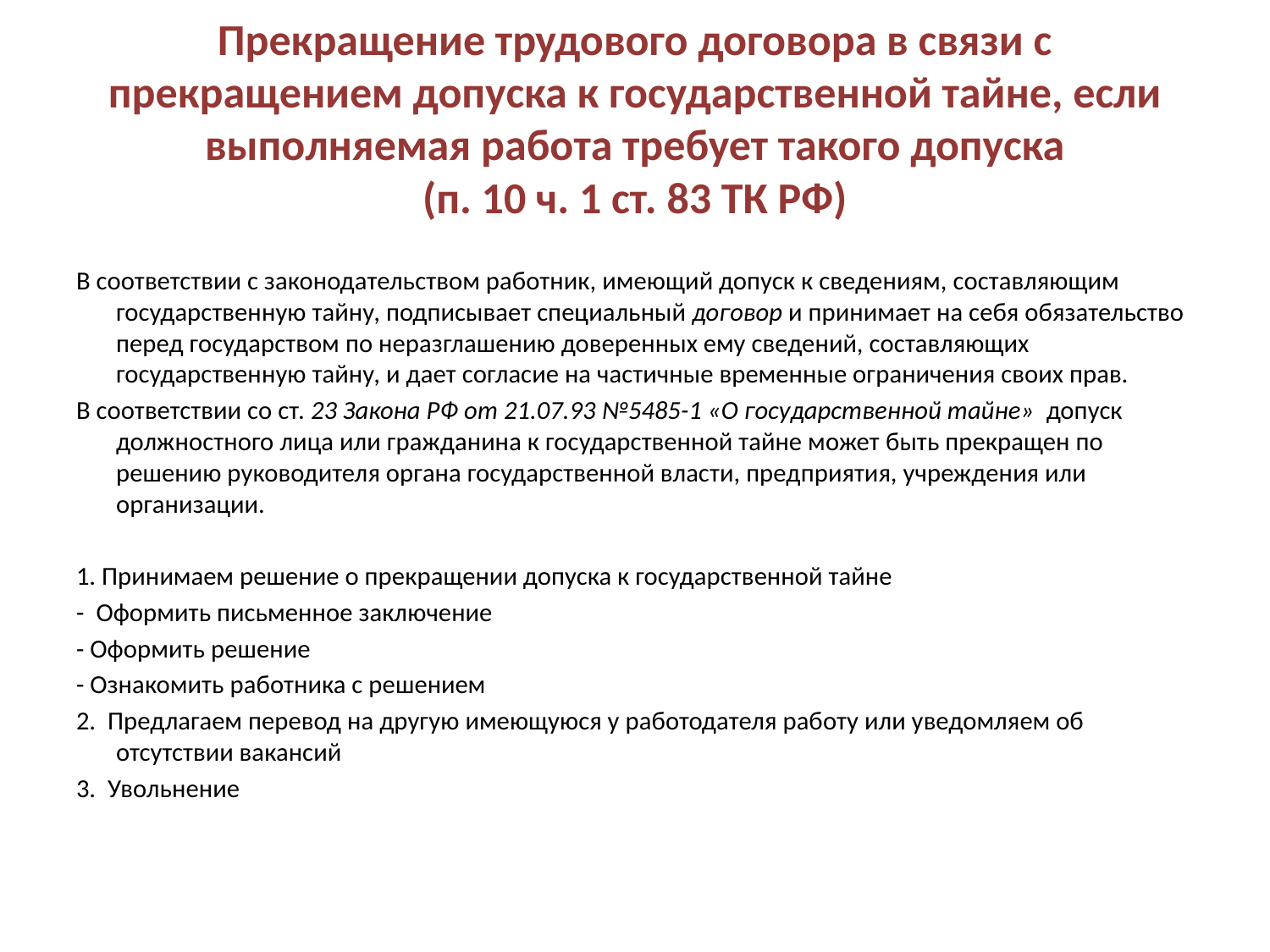

# Прекращение трудового договора в связи с прекращением допуска к государственной тайне, если выполняемая работа требует такого допуска (п. 10 ч. 1 ст. 83 ТК РФ)
В соответствии с законодательством работник, имеющий допуск к сведе­ниям, составляющим государственную тайну, подписывает специальный договор и принимает на себя обязательство перед государством по неразглашению доверенных ему сведений, составляющих государственную тайну, и дает со­гласие на частичные временные ограничения своих прав.
В соответствии со ст. 23 Закона РФ от 21.07.93 №5485-1 «О государственной тайне»  допуск должностного лица или гражданина к государственной тайне может быть прекращен по решению руководителя органа государственной власти, предприятия, учреждения или организации.

1. Принимаем решение о прекращении допуска к государственной тайне
-  Оформить письменное заключение
- Оформить решение
- Ознакомить работника с решением
2.  Предлагаем перевод на другую имеющуюся у работодателя работу или уведомляем об отсутствии вакансий
3.  Увольнение